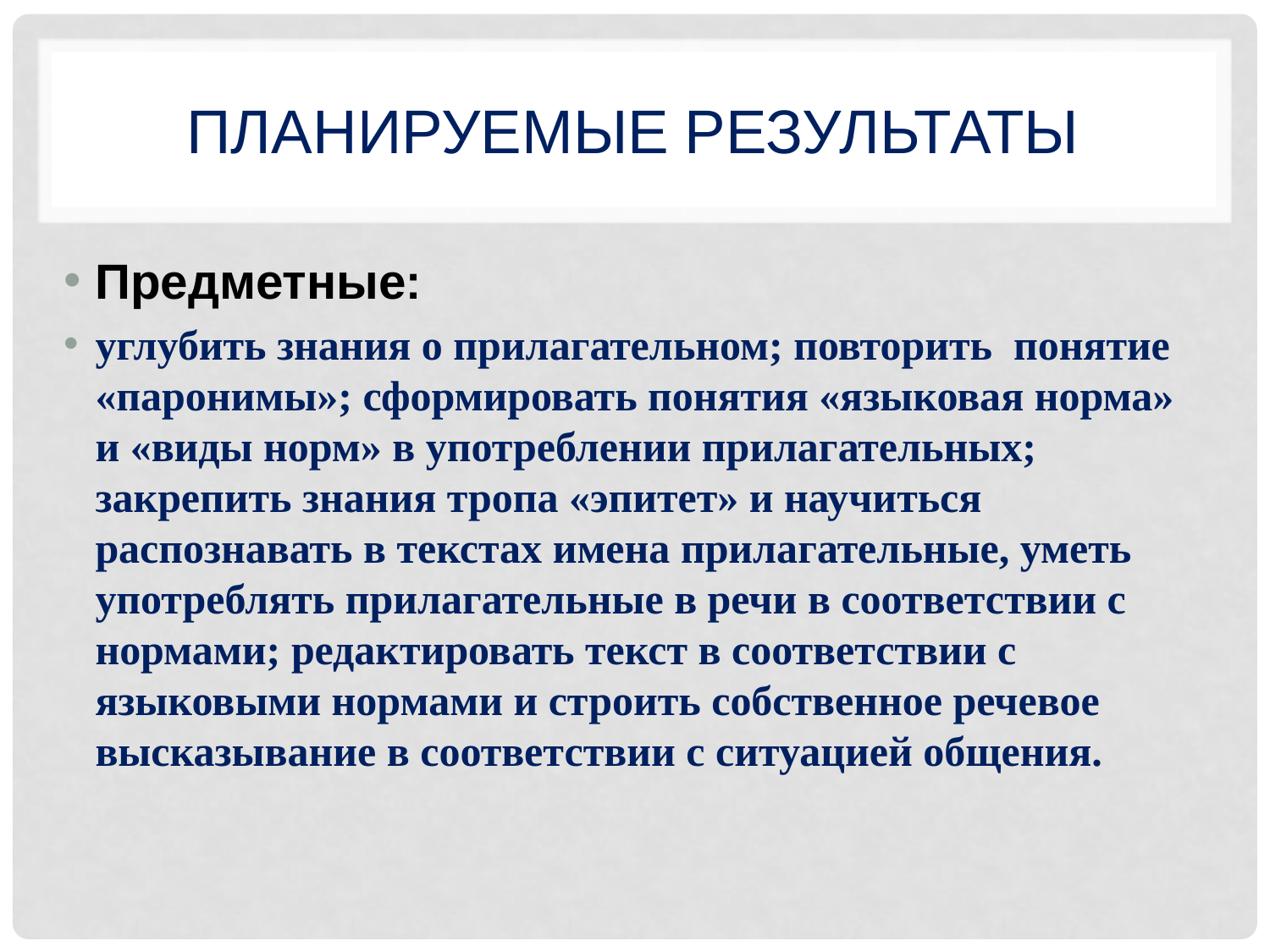

# Планируемые результаты
Предметные:
углубить знания о прилагательном; повторить  понятие «паронимы»; сформировать понятия «языковая норма» и «виды норм» в употреблении прилагательных; закрепить знания тропа «эпитет» и научиться распознавать в текстах имена прилагательные, уметь употреблять прилагательные в речи в соответствии с нормами; редактировать текст в соответствии с языковыми нормами и строить собственное речевое высказывание в соответствии с ситуацией общения.